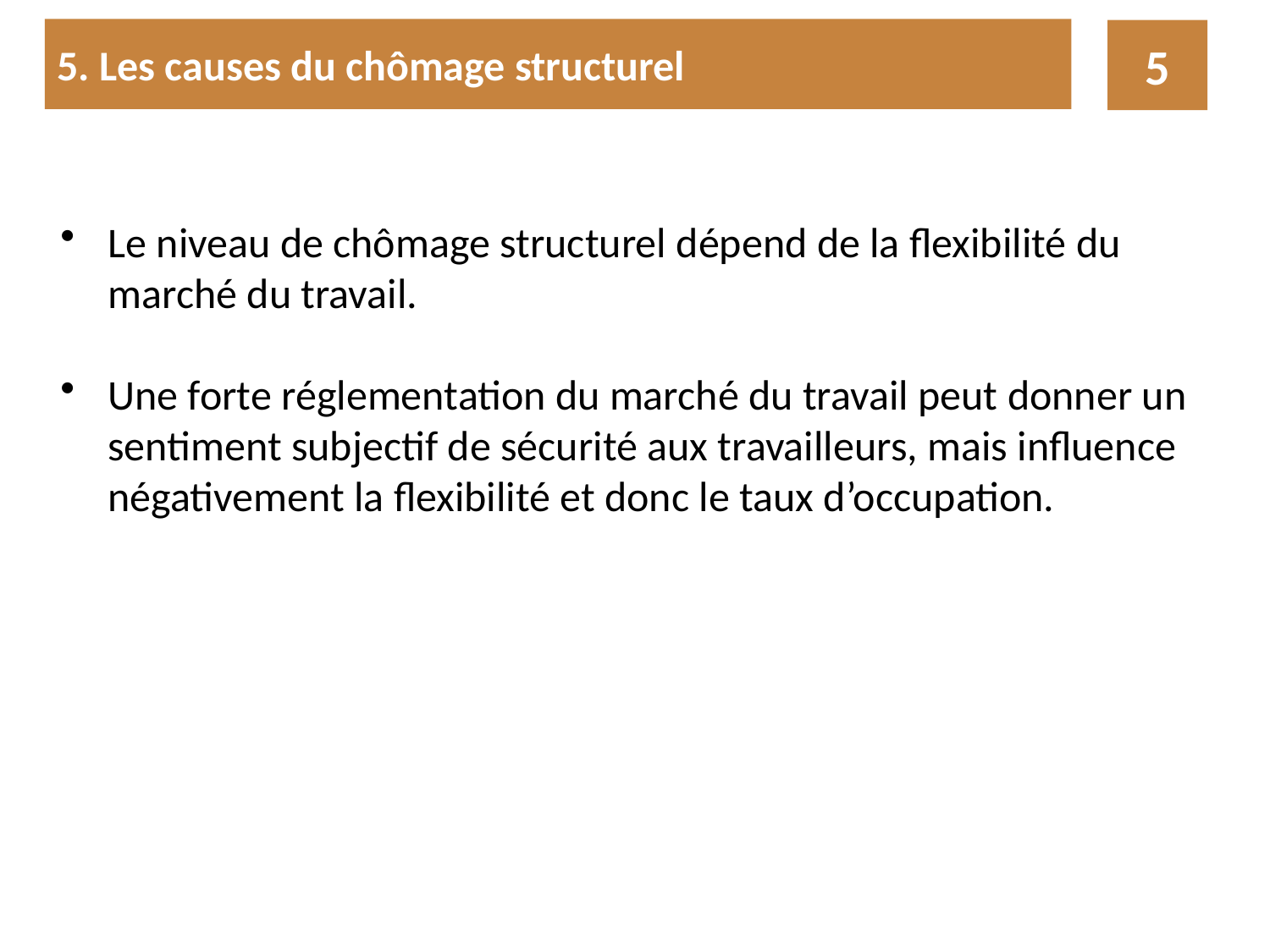

5. Les causes du chômage structurel
5

Le niveau de chômage structurel dépend de la flexibilité du marché du travail.

Une forte réglementation du marché du travail peut donner un sentiment subjectif de sécurité aux travailleurs, mais influence négativement la flexibilité et donc le taux d’occupation.